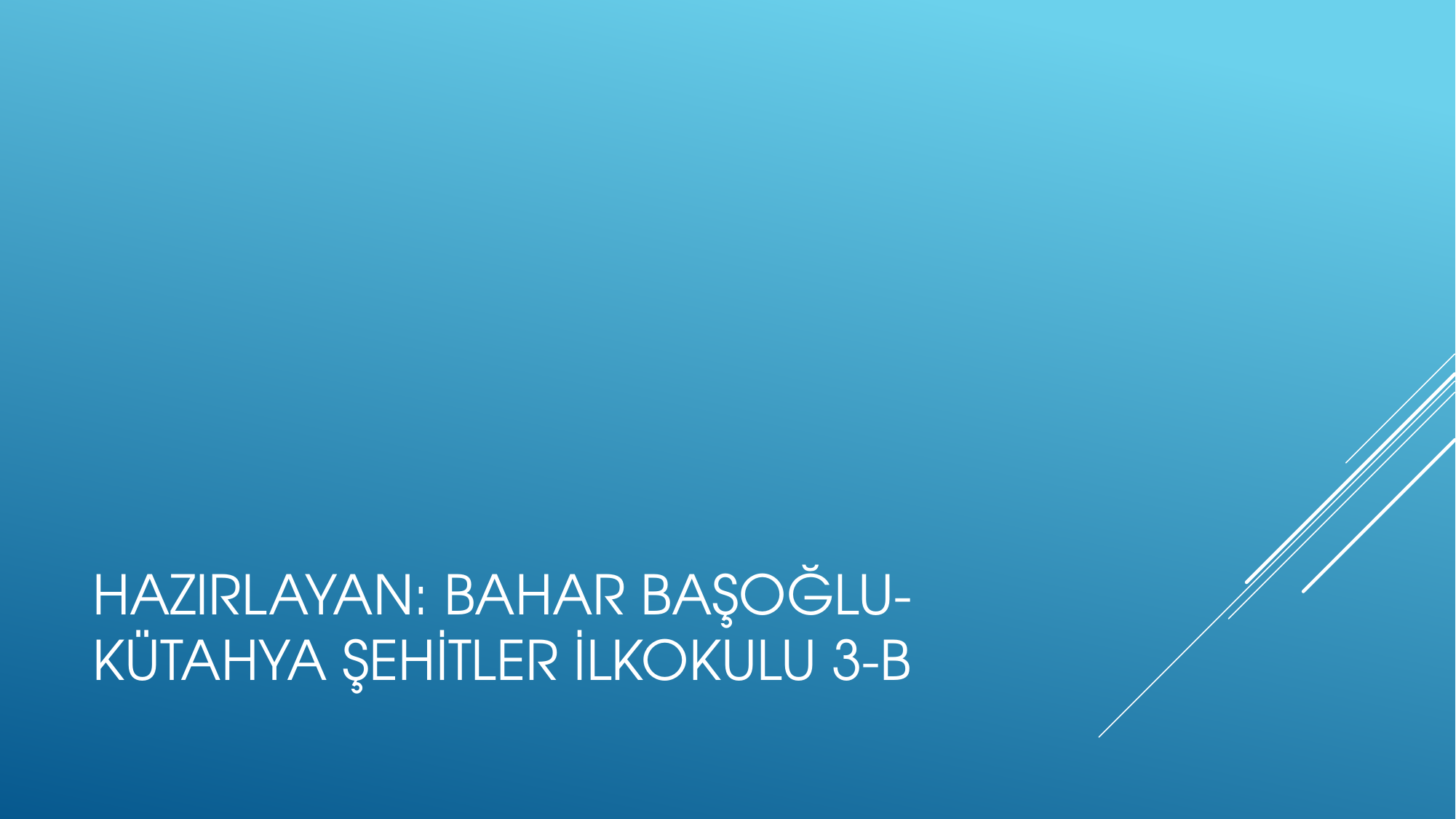

# HAZIRLAYAN: BAHAR BAŞOĞLU- KÜTAHYA ŞEHİTLER İLKOKULU 3-B